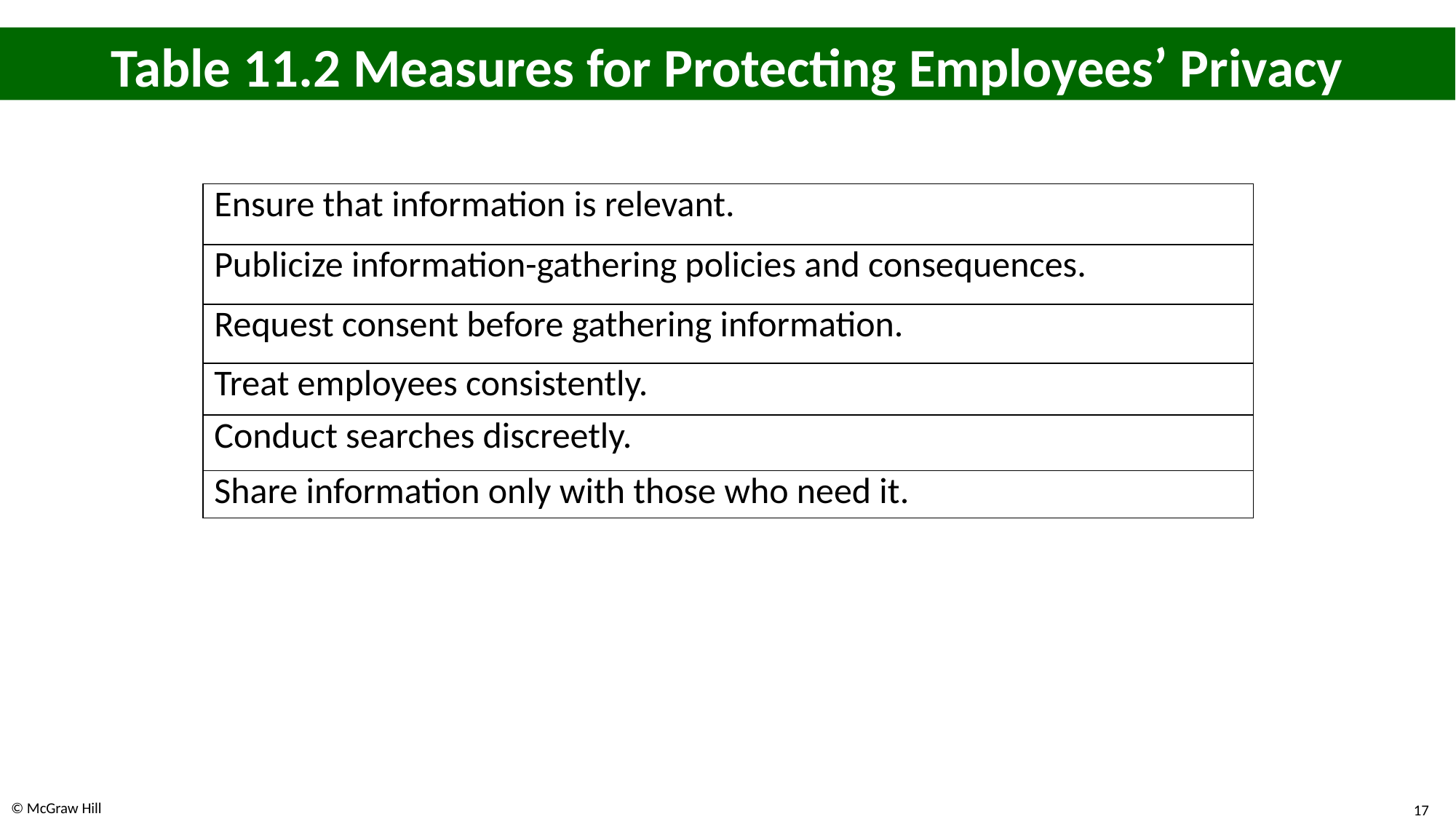

# Table 11.2 Measures for Protecting Employees’ Privacy
| Ensure that information is relevant. |
| --- |
| Publicize information-gathering policies and consequences. |
| Request consent before gathering information. |
| Treat employees consistently. |
| Conduct searches discreetly. |
| Share information only with those who need it. |